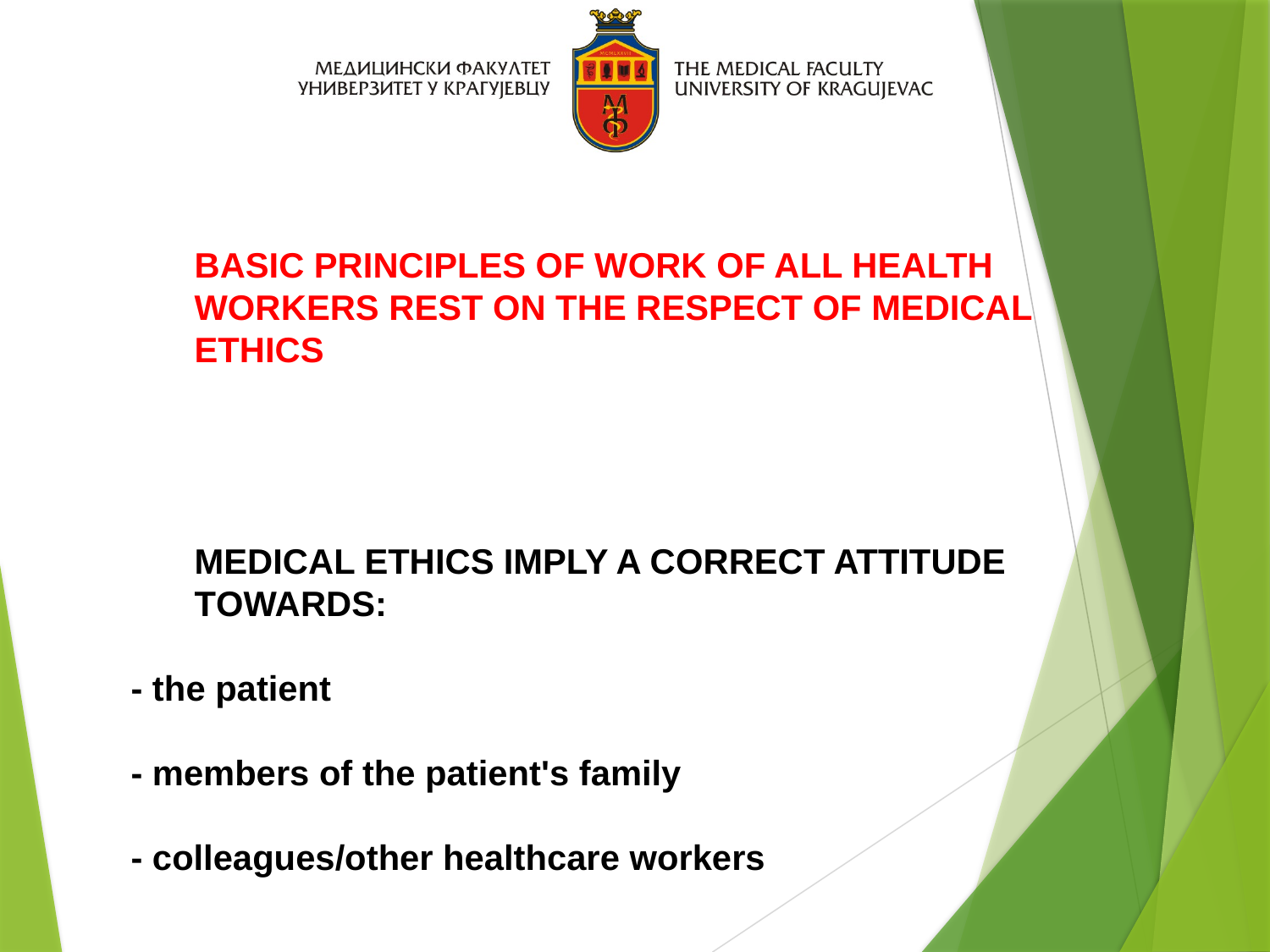

BASIC PRINCIPLES OF WORK OF ALL HEALTH WORKERS REST ON THE RESPECT OF MEDICAL ETHICS

MEDICAL ETHICS IMPLY A CORRECT ATTITUDE TOWARDS:

- the patient

- members of the patient's family

- colleagues/other healthcare workers